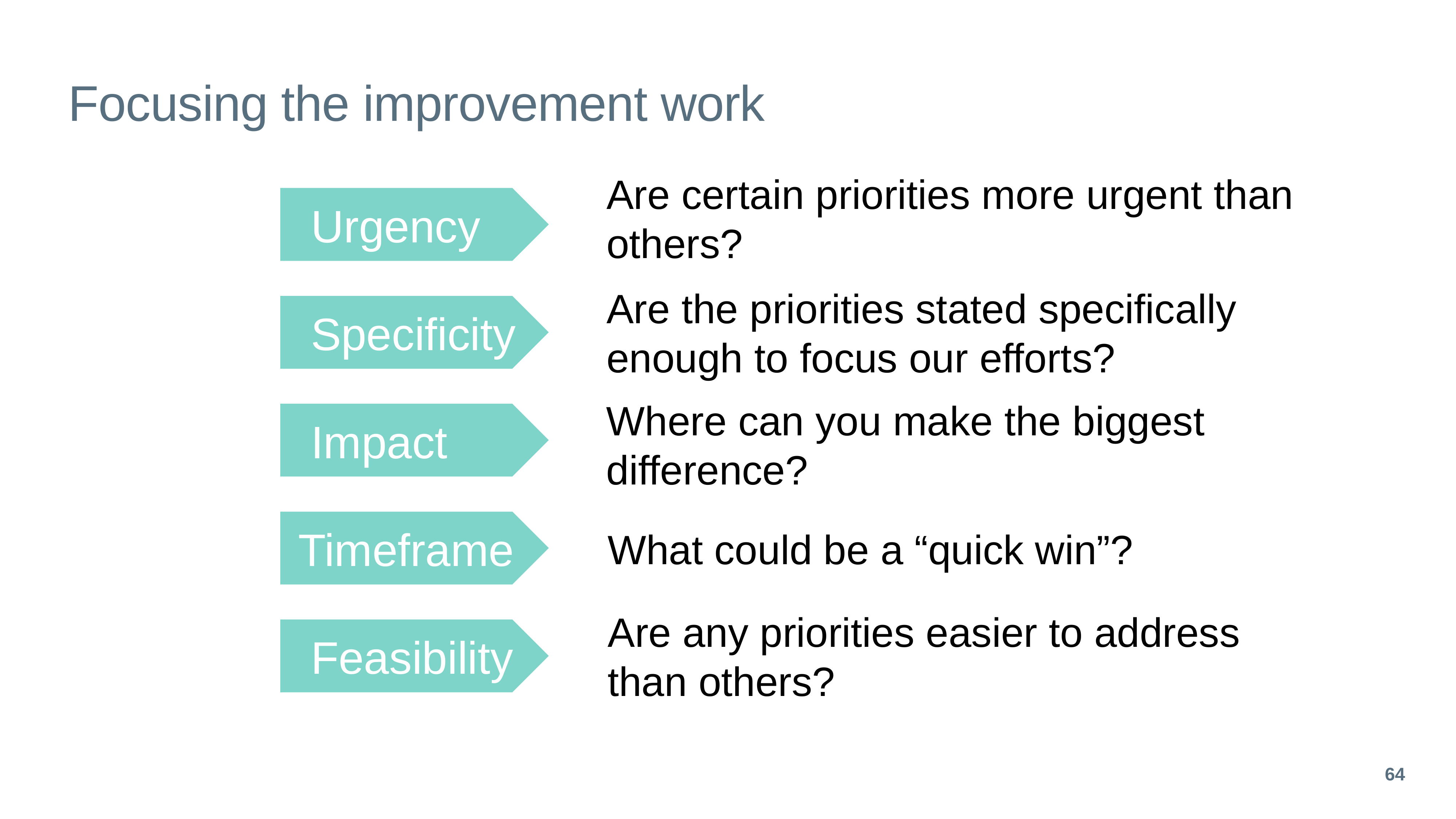

# Focusing the improvement work
Are certain priorities more urgent than others?
  Urgency
Are the priorities stated specifically enough to focus our efforts?
  Specificity
Where can you make the biggest difference?
  Impact
 Timeframe
What could be a “quick win”?
Are any priorities easier to address than others?
  Feasibility
64